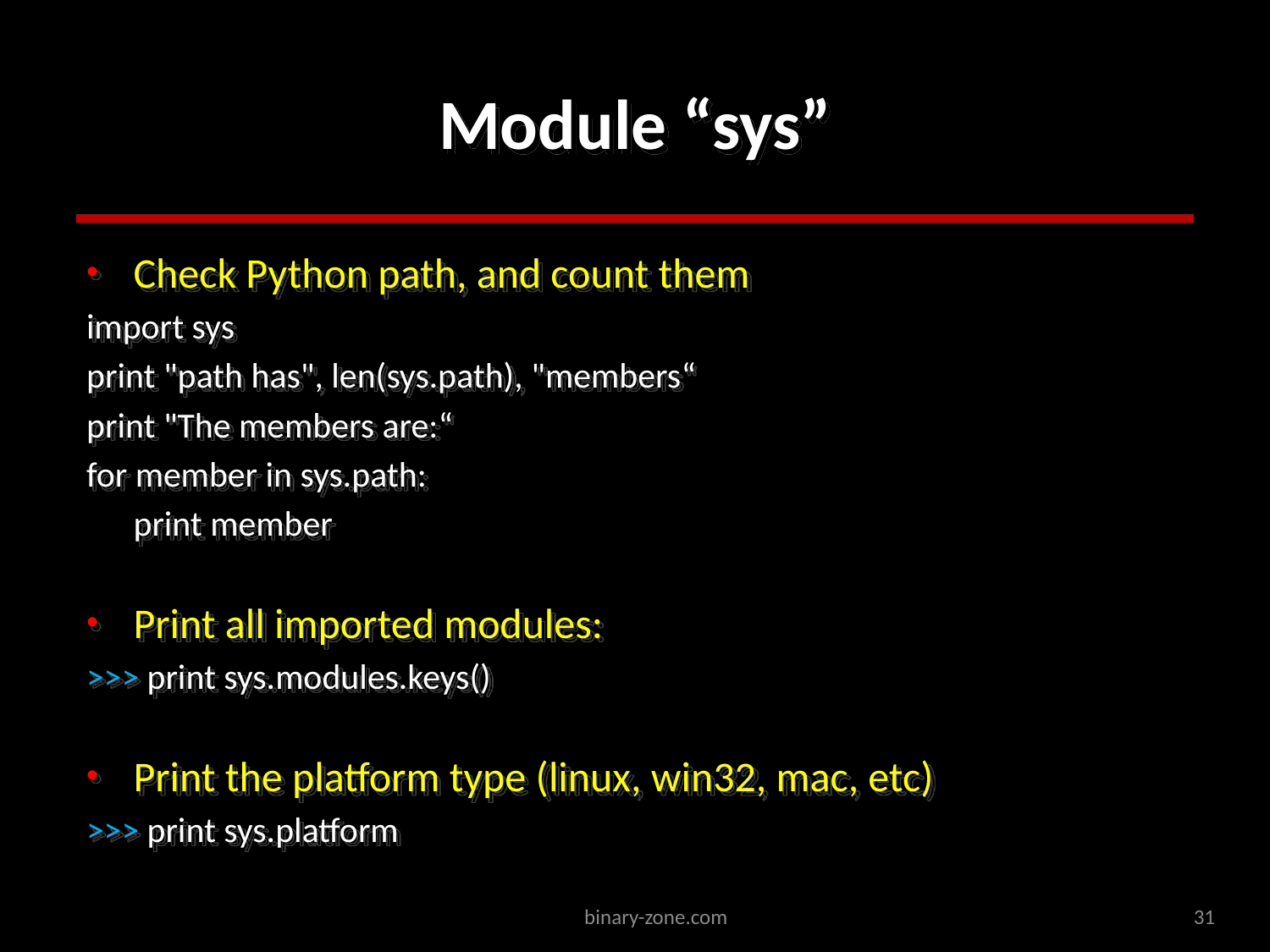

# Module “sys”
Check Python path, and count them
import sys
print "path has", len(sys.path), "members“
print "The members are:“
for member in sys.path:
 	print member

Print all imported modules:
>>> print sys.modules.keys()

Print the platform type (linux, win32, mac, etc)
>>> print sys.platform